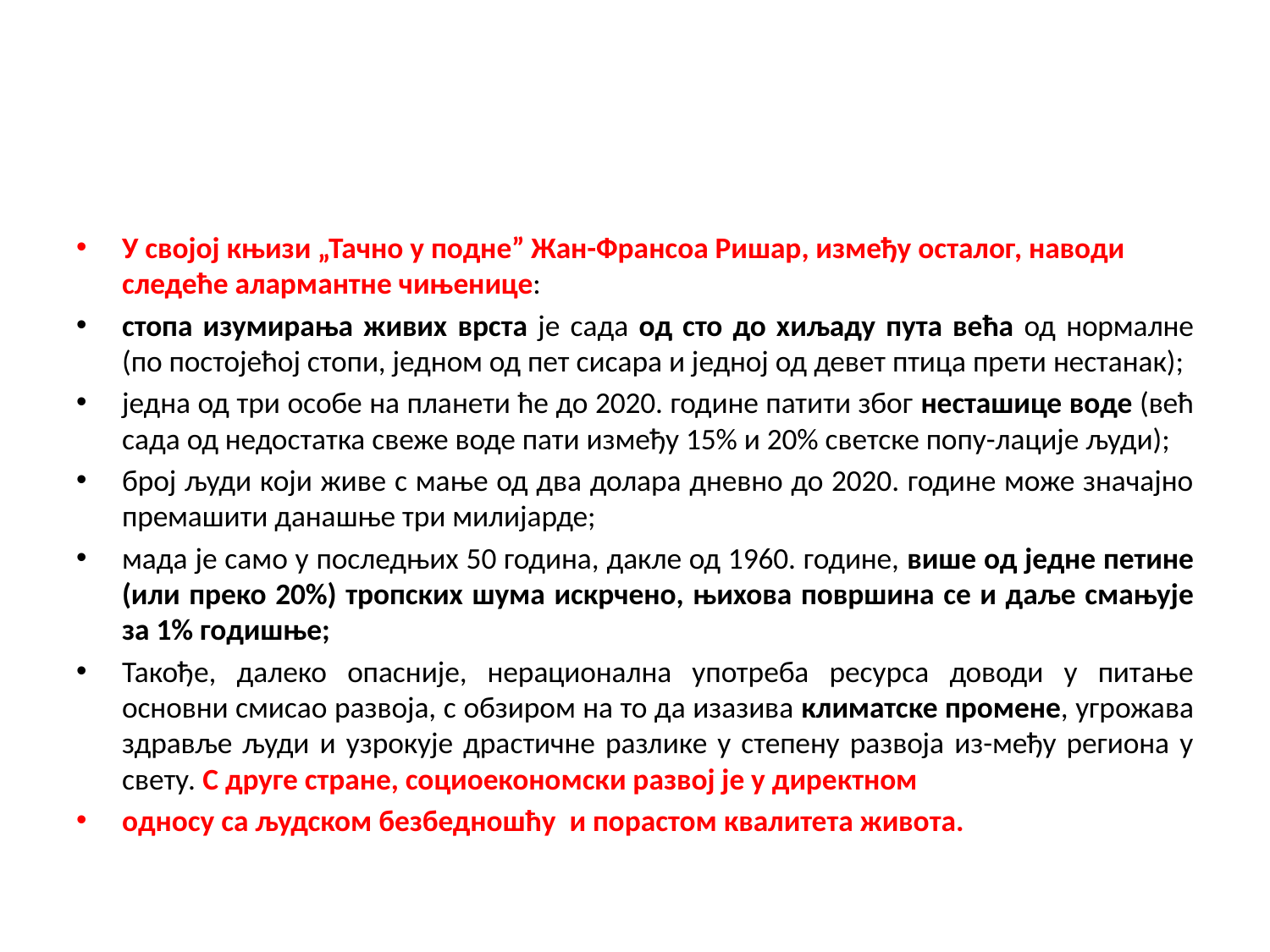

#
У својој књизи „Тачно у подне” Жан-Франсоа Ришар, између осталог, наводи следеће алармантне чињенице:
стопа изумирања живих врста је сада од сто до хиљаду пута већа од нормалне (по постојећој стопи, једном од пет сисара и једној од девет птица прети нестанак);
једна од три особе на планети ће до 2020. године патити због несташице воде (већ сада од недостатка свеже воде пати између 15% и 20% светске попу-лације људи);
број људи који живе с мање од два долара дневно до 2020. године може значајно премашити данашње три милијарде;
мада је само у последњих 50 година, дакле од 1960. године, више од једне петине (или преко 20%) тропских шума искрчено, њихова површина се и даље смањује за 1% годишње;
Такође, далеко опасније, нерационална употреба ресурса доводи у питање основни смисао развоја, с обзиром на то да изазива климатске промене, угрожава здравље људи и узрокује драстичне разлике у степену развоја из-међу региона у свету. С друге стране, социоекономски развој је у директном
односу са људском безбедношћу  и порастом квалитета живота.